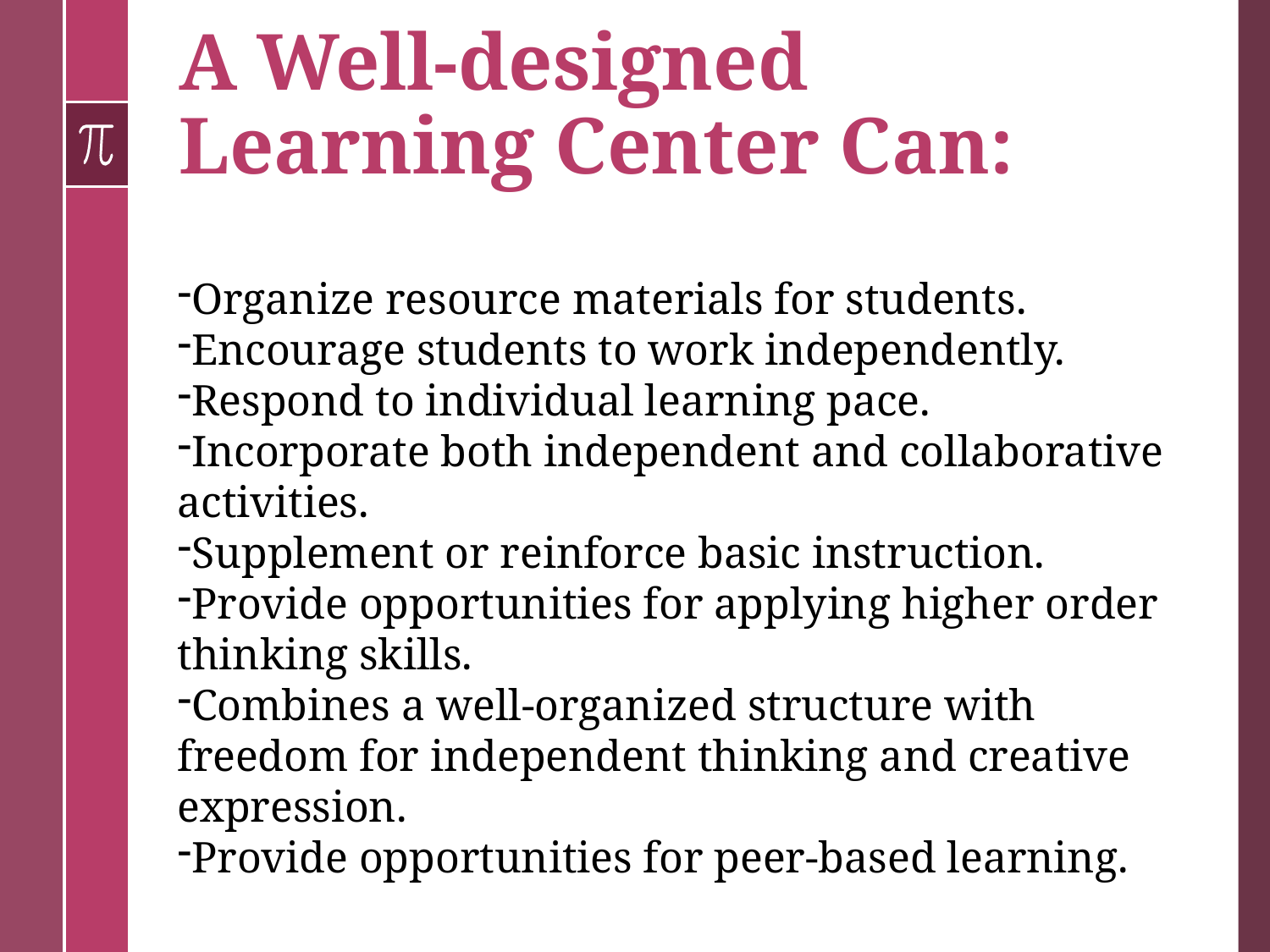

# A Well-designed Learning Center Can:
Organize resource materials for students.
Encourage students to work independently.
Respond to individual learning pace.
Incorporate both independent and collaborative activities.
Supplement or reinforce basic instruction.
Provide opportunities for applying higher order thinking skills.
Combines a well-organized structure with freedom for independent thinking and creative expression.
Provide opportunities for peer-based learning.